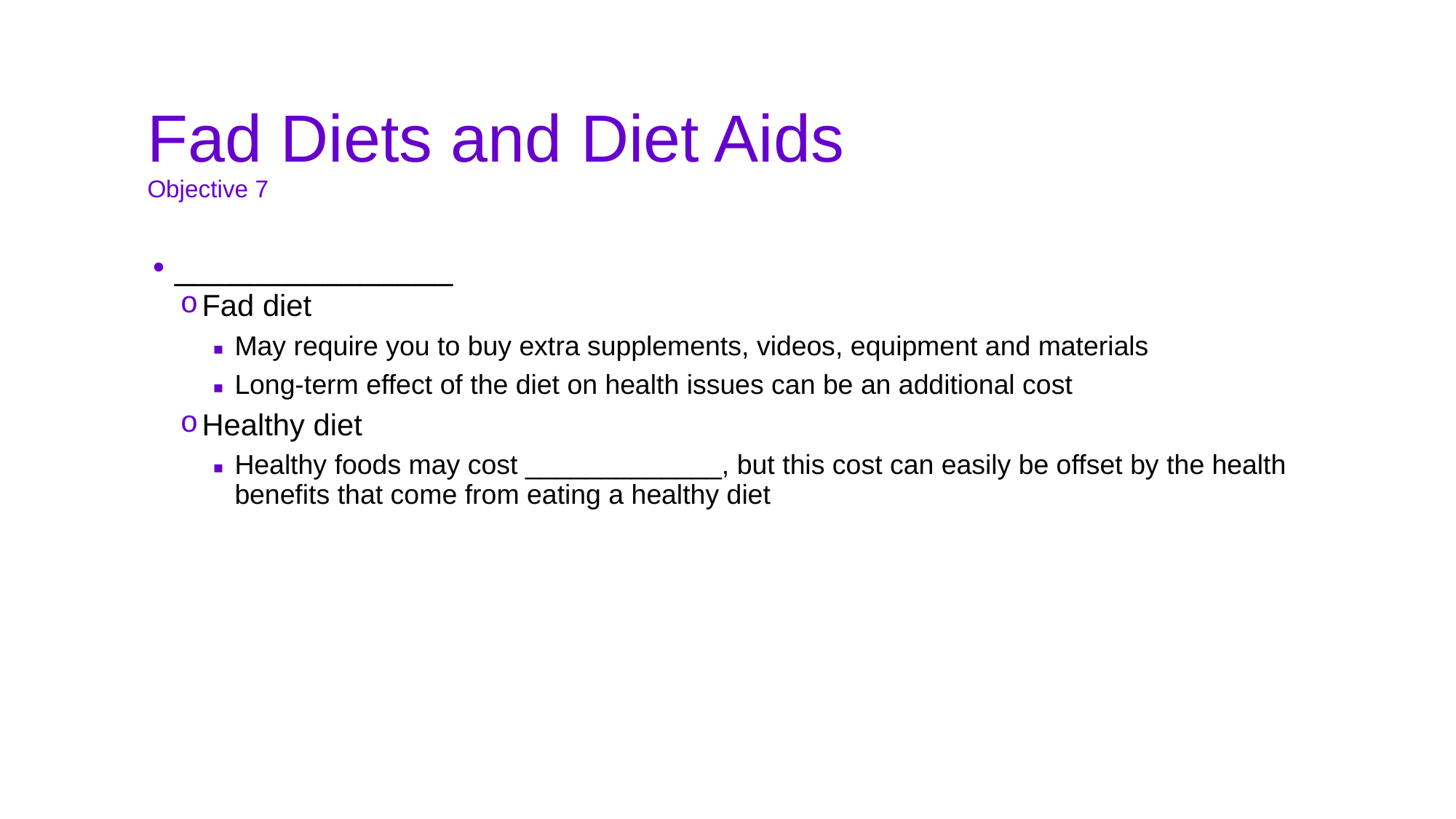

# Fad Diets and Diet Aids Objective 7
_______________
Fad diet
May require you to buy extra supplements, videos, equipment and materials
Long-term effect of the diet on health issues can be an additional cost
Healthy diet
Healthy foods may cost _____________, but this cost can easily be offset by the health benefits that come from eating a healthy diet